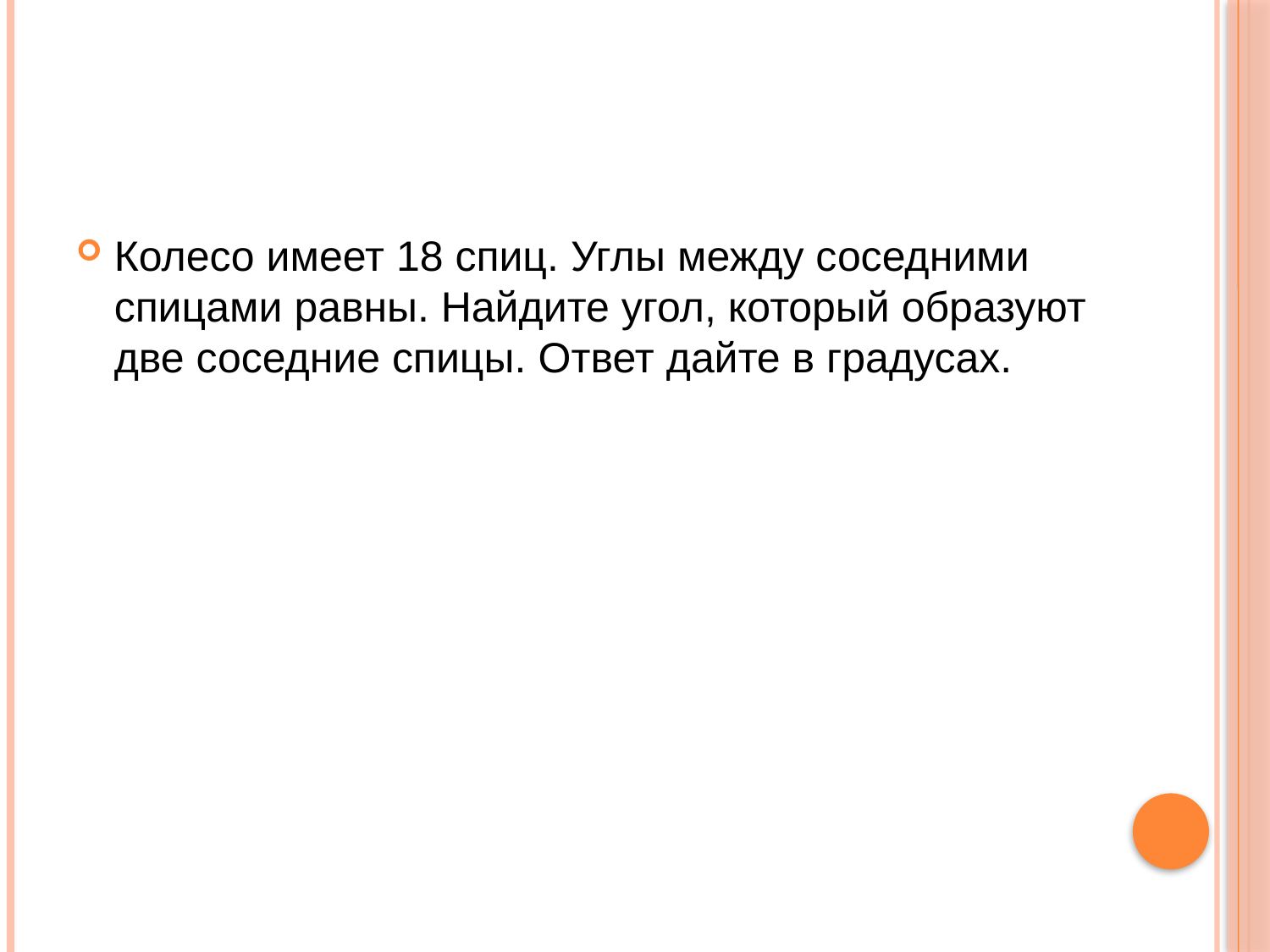

#
Колесо имеет 18 спиц. Углы между соседними спицами равны. Найдите угол, который образуют две соседние спицы. Ответ дайте в градусах.